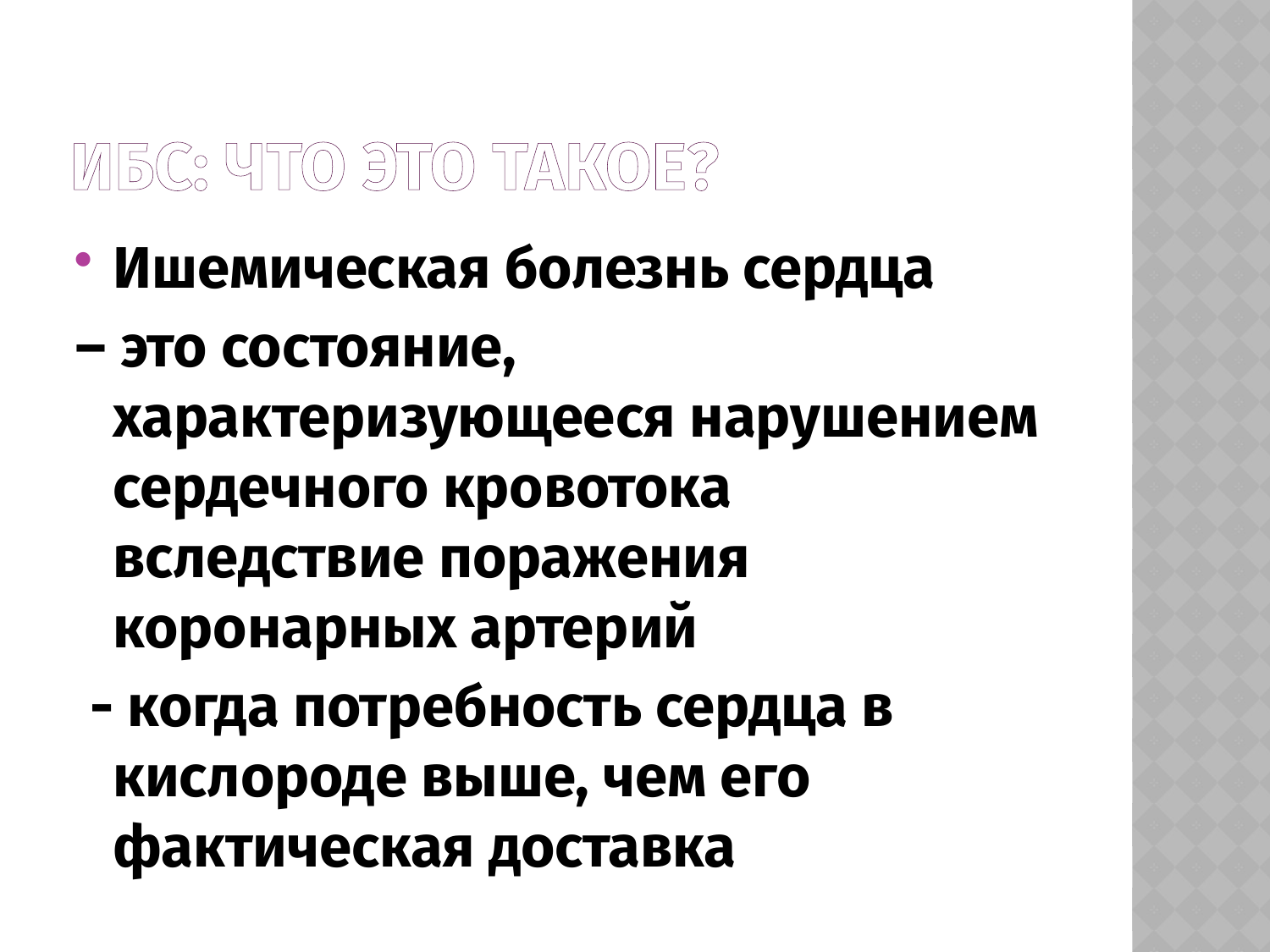

# ИБС: что это такое?
Ишемическая болезнь сердца
– это состояние, характеризующееся нарушением сердечного кровотока вследствие поражения коронарных артерий
 - когда потребность сердца в кислороде выше, чем его фактическая доставка